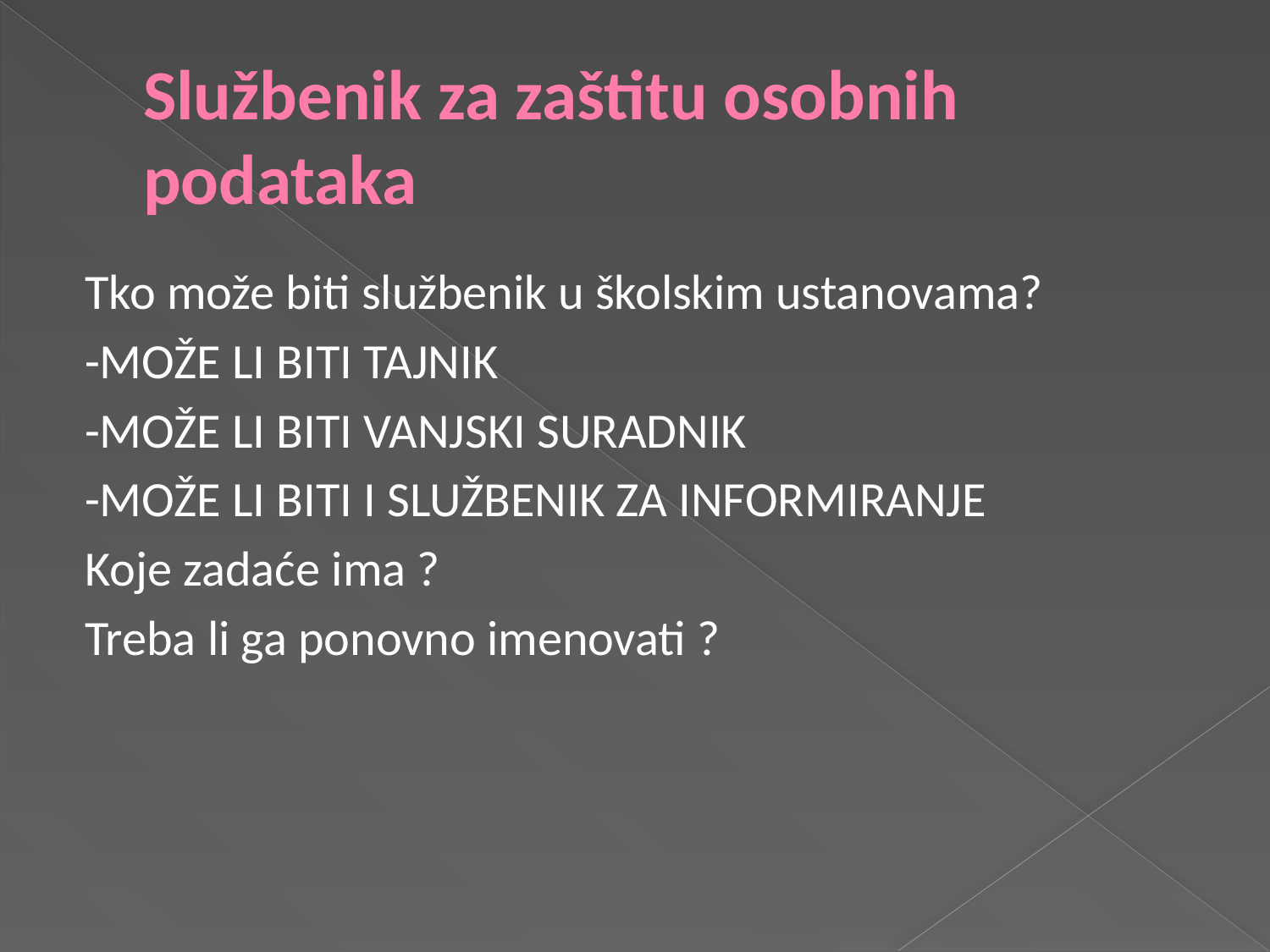

# Službenik za zaštitu osobnih podataka
Tko može biti službenik u školskim ustanovama?
-MOŽE LI BITI TAJNIK
-MOŽE LI BITI VANJSKI SURADNIK
-MOŽE LI BITI I SLUŽBENIK ZA INFORMIRANJE
Koje zadaće ima ?
Treba li ga ponovno imenovati ?